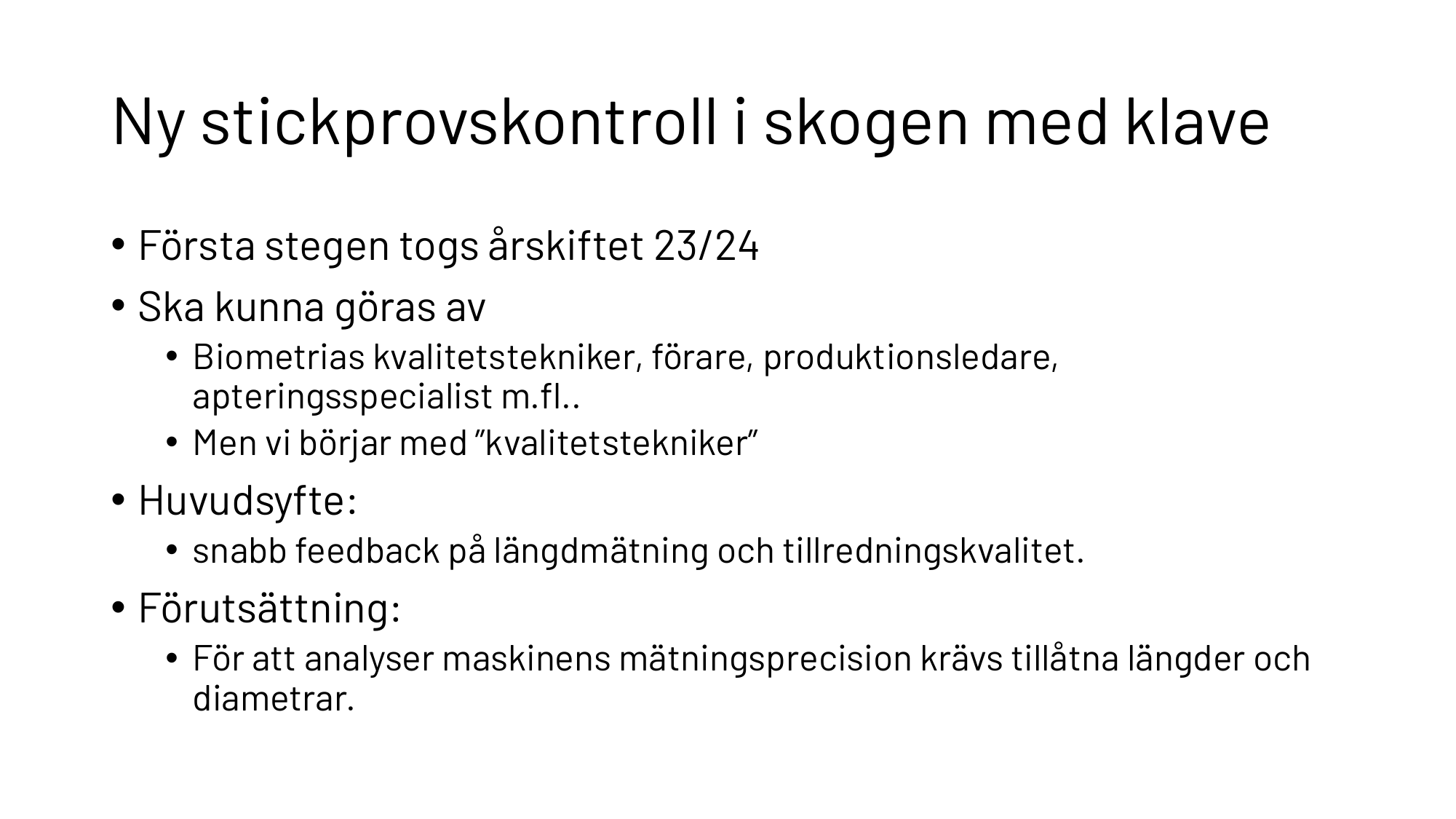

# Ny stickprovskontroll i skogen med klave
Första stegen togs årskiftet 23/24
Ska kunna göras av
Biometrias kvalitetstekniker, förare, produktionsledare, apteringsspecialist m.fl..
Men vi börjar med ”kvalitetstekniker”
Huvudsyfte:
snabb feedback på längdmätning och tillredningskvalitet.
Förutsättning:
För att analyser maskinens mätningsprecision krävs tillåtna längder och diametrar.